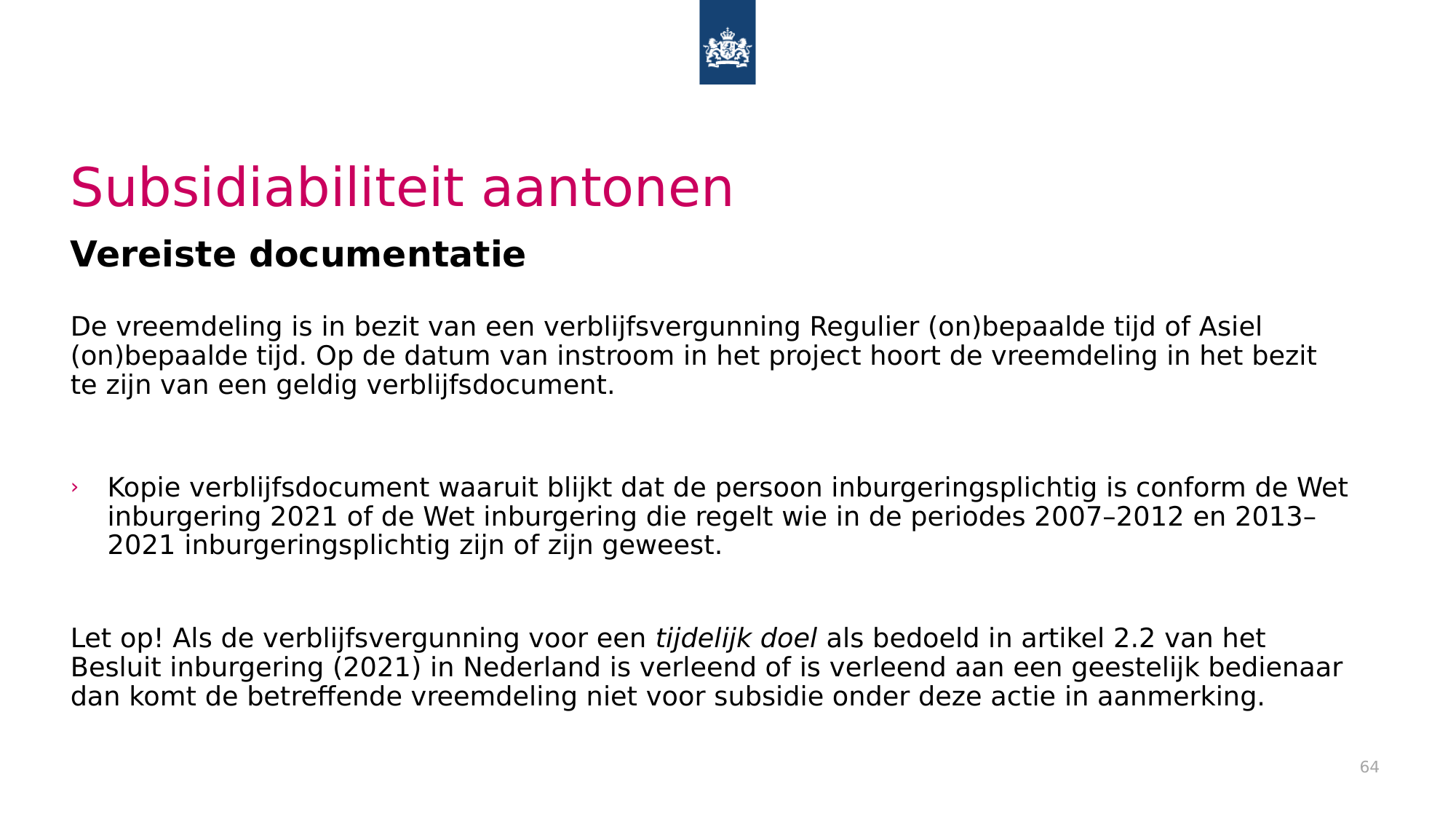

Subsidiabiliteit aantonen
Vereiste documentatie
De vreemdeling is in bezit van een verblijfsvergunning Regulier (on)bepaalde tijd of Asiel (on)bepaalde tijd. Op de datum van instroom in het project hoort de vreemdeling in het bezit te zijn van een geldig verblijfsdocument.

Kopie verblijfsdocument waaruit blijkt dat de persoon inburgeringsplichtig is conform de Wet inburgering 2021 of de Wet inburgering die regelt wie in de periodes 2007–2012 en 2013–2021 inburgeringsplichtig zijn of zijn geweest.

Let op! Als de verblijfsvergunning voor een tijdelijk doel als bedoeld in artikel 2.2 van het Besluit inburgering (2021) in Nederland is verleend of is verleend aan een geestelijk bedienaar dan komt de betreffende vreemdeling niet voor subsidie onder deze actie in aanmerking.

64